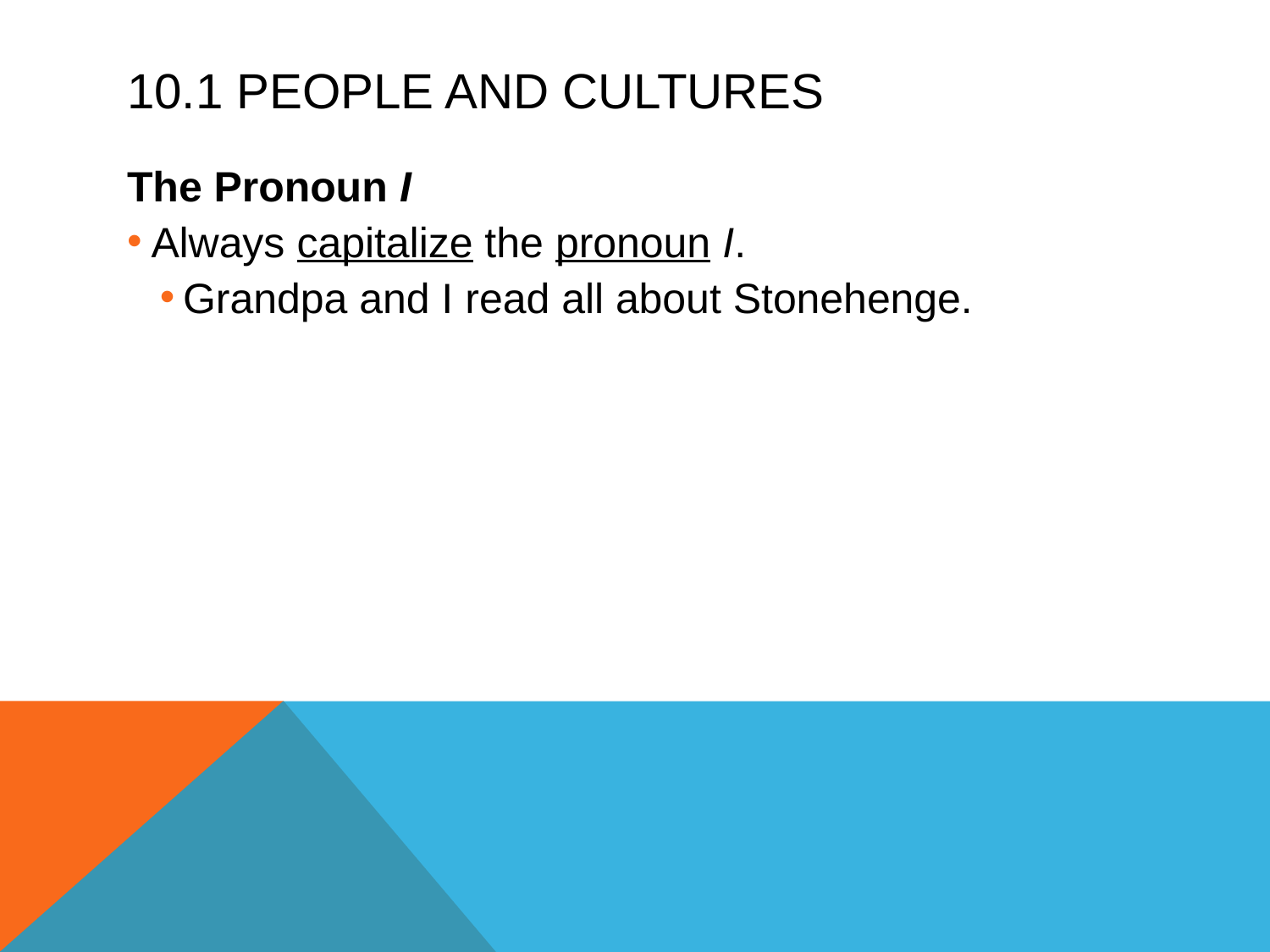

# 10.1 People and Cultures
The Pronoun I
Always capitalize the pronoun I.
Grandpa and I read all about Stonehenge.